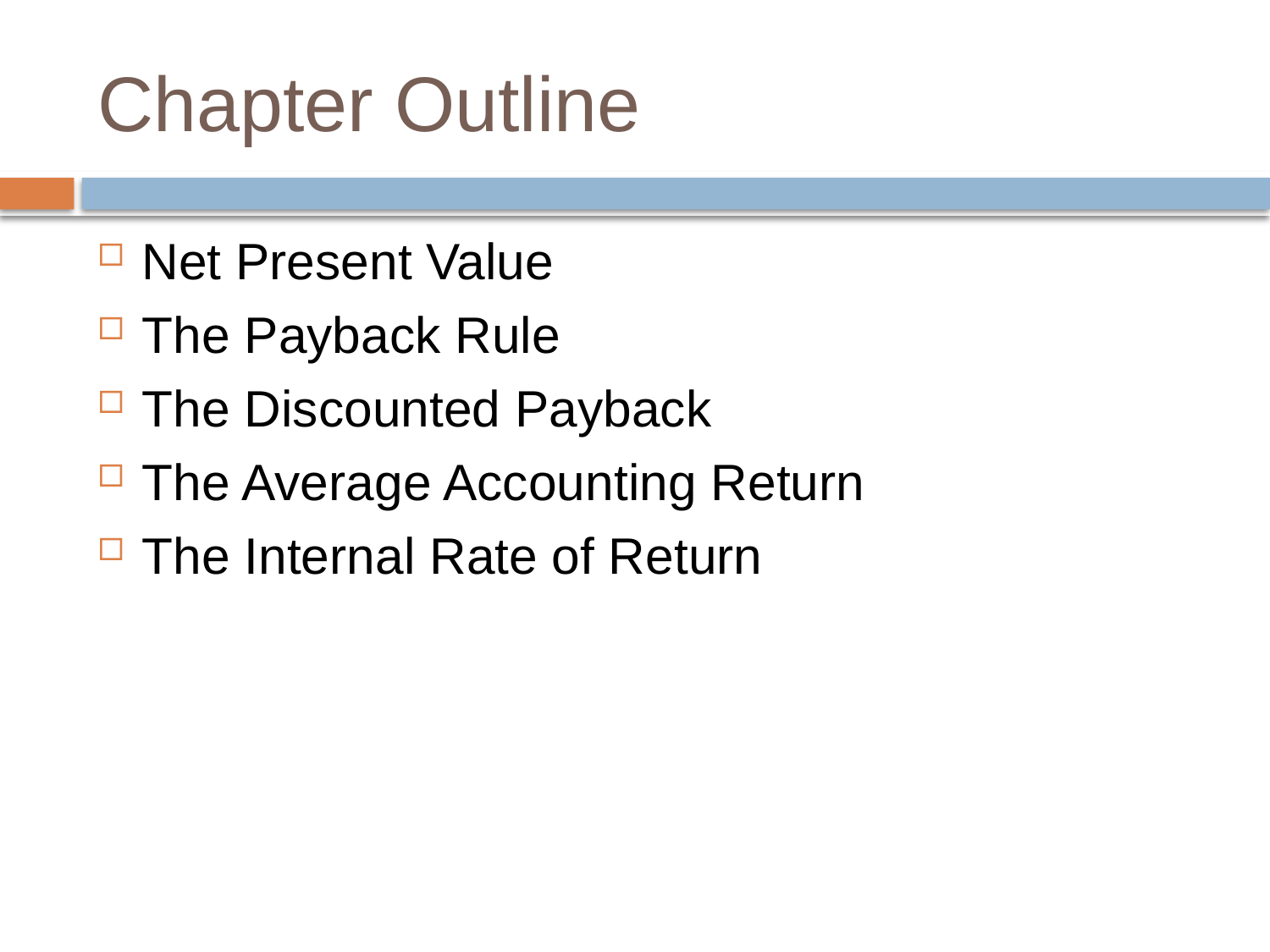

# Chapter Outline
Net Present Value
The Payback Rule
The Discounted Payback
The Average Accounting Return
The Internal Rate of Return